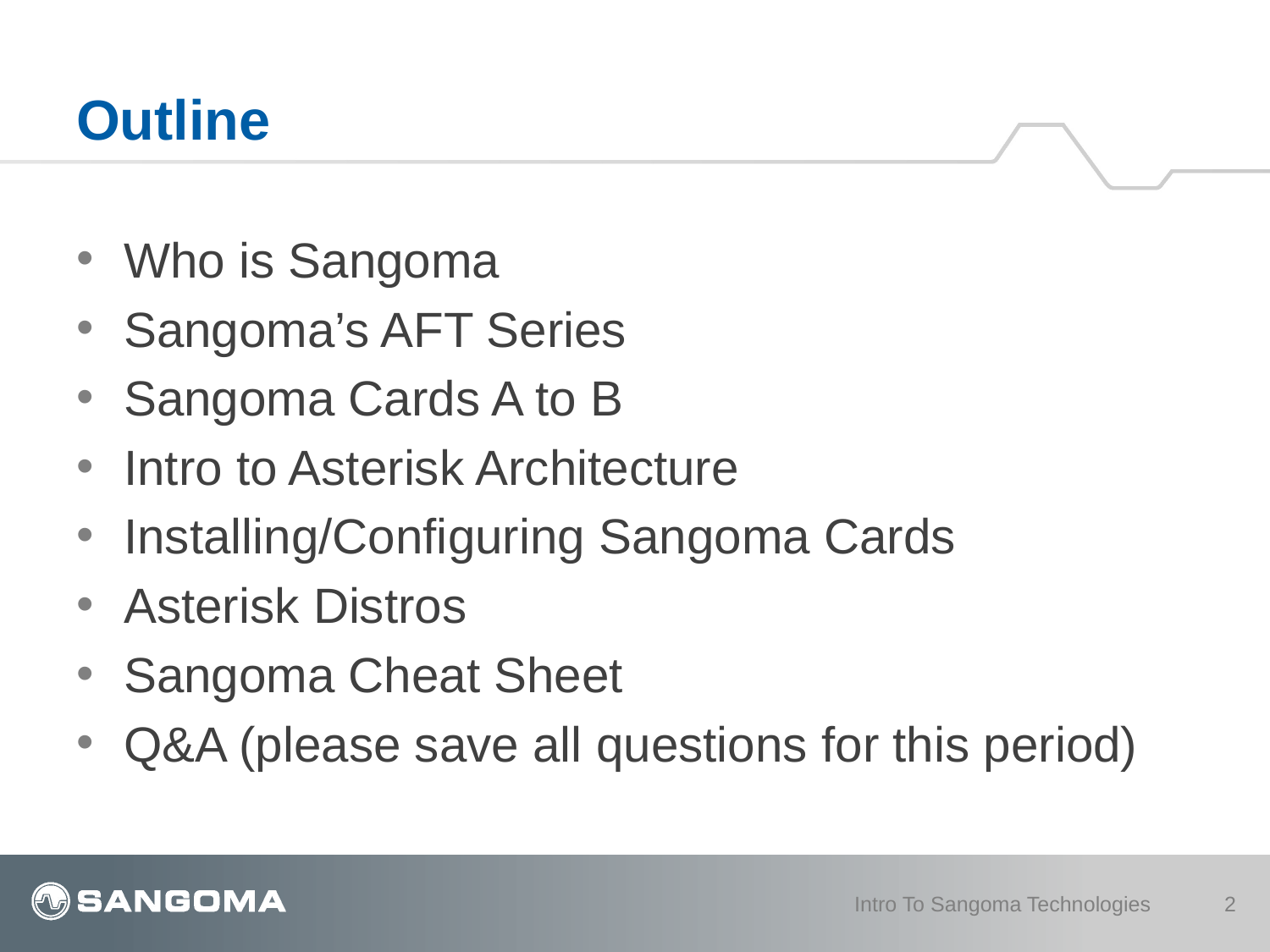

# Outline
Who is Sangoma
Sangoma’s AFT Series
Sangoma Cards A to B
Intro to Asterisk Architecture
Installing/Configuring Sangoma Cards
Asterisk Distros
Sangoma Cheat Sheet
Q&A (please save all questions for this period)

Intro To Sangoma Technologies
2